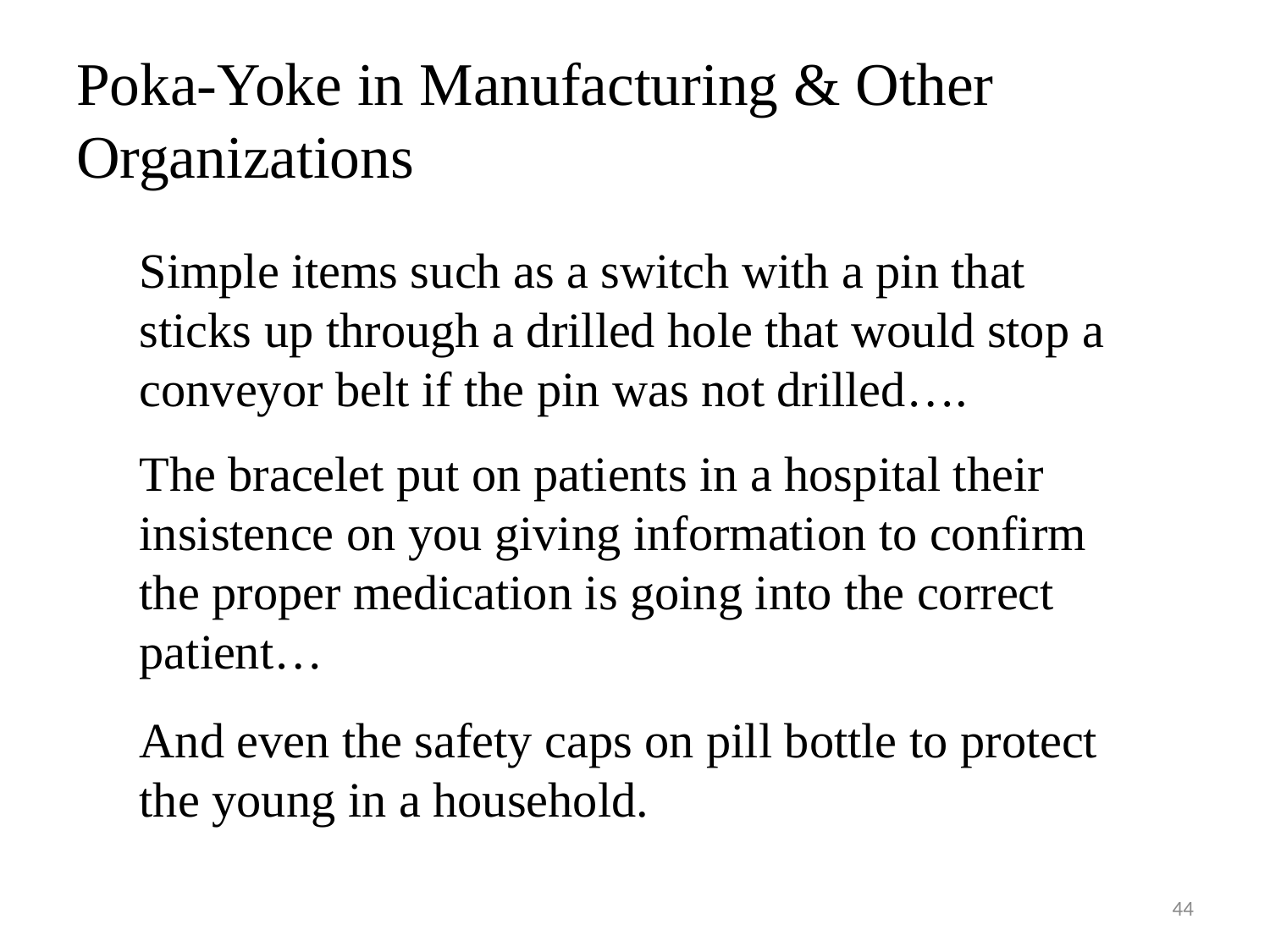

# Poka-Yoke in Manufacturing & Other Organizations
Simple items such as a switch with a pin that sticks up through a drilled hole that would stop a conveyor belt if the pin was not drilled….

The bracelet put on patients in a hospital their insistence on you giving information to confirm the proper medication is going into the correct patient…

And even the safety caps on pill bottle to protect the young in a household.
44